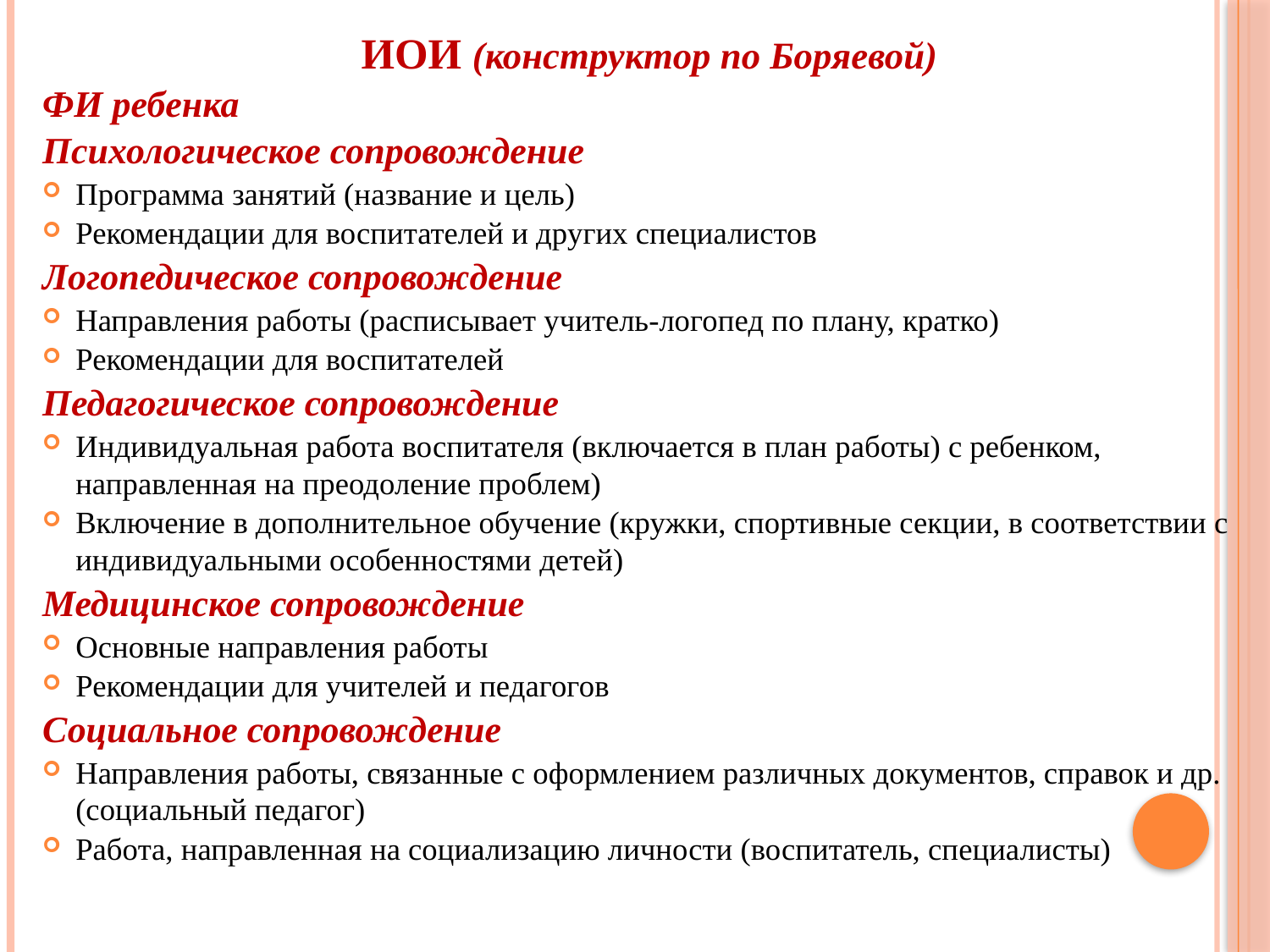

ИОИ (конструктор по Боряевой)
ФИ ребенка
Психологическое сопровождение
Программа занятий (название и цель)
Рекомендации для воспитателей и других специалистов
Логопедическое сопровождение
Направления работы (расписывает учитель-логопед по плану, кратко)
Рекомендации для воспитателей
Педагогическое сопровождение
Индивидуальная работа воспитателя (включается в план работы) с ребенком, направленная на преодоление проблем)
Включение в дополнительное обучение (кружки, спортивные секции, в соответствии с индивидуальными особенностями детей)
Медицинское сопровождение
Основные направления работы
Рекомендации для учителей и педагогов
Социальное сопровождение
Направления работы, связанные с оформлением различных документов, справок и др. (социальный педагог)
Работа, направленная на социализацию личности (воспитатель, специалисты)